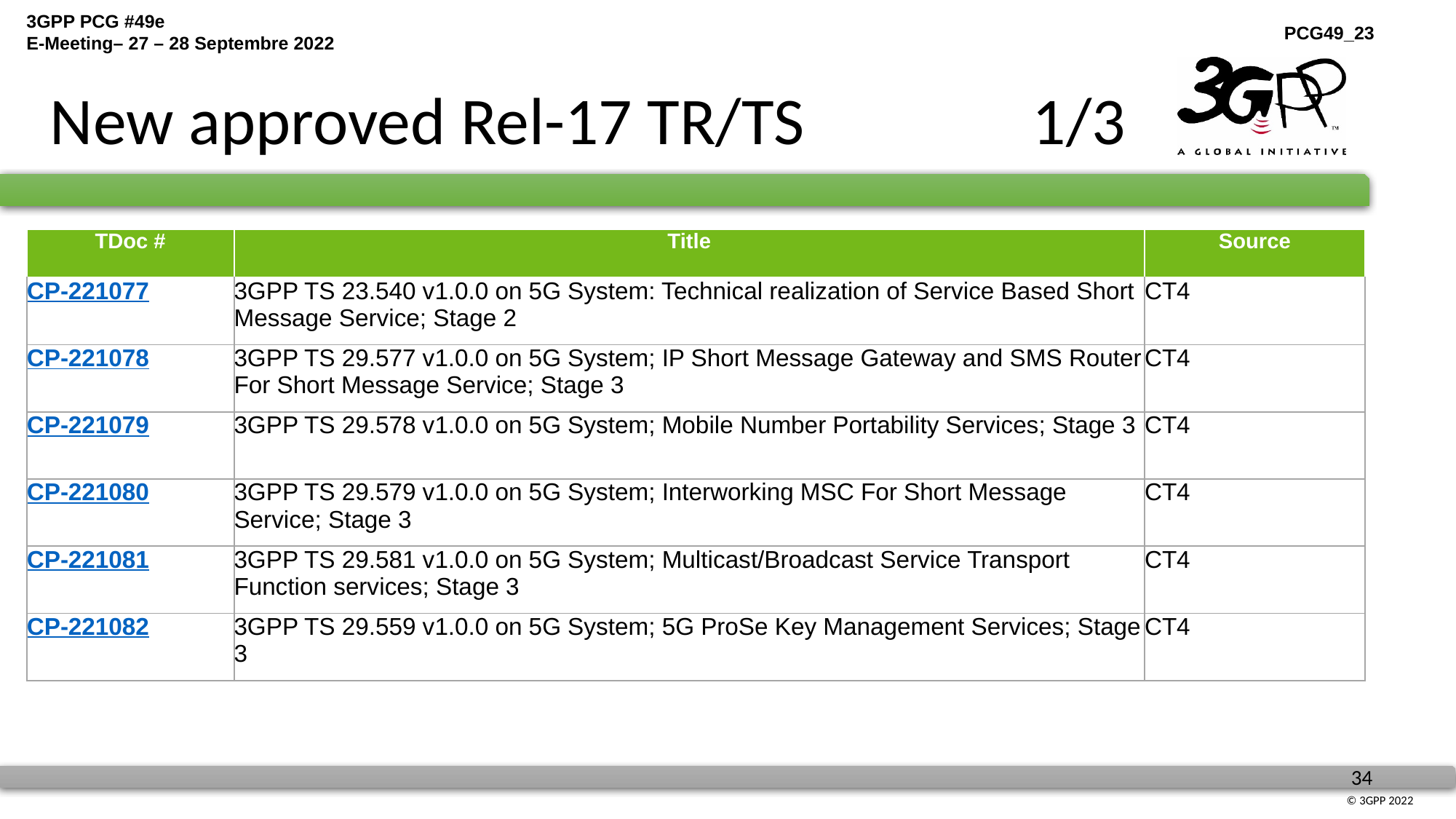

# New approved Rel-17 TR/TS			1/3
| TDoc # | Title | Source |
| --- | --- | --- |
| CP-221077 | 3GPP TS 23.540 v1.0.0 on 5G System: Technical realization of Service Based Short Message Service; Stage 2 | CT4 |
| CP-221078 | 3GPP TS 29.577 v1.0.0 on 5G System; IP Short Message Gateway and SMS Router For Short Message Service; Stage 3 | CT4 |
| CP-221079 | 3GPP TS 29.578 v1.0.0 on 5G System; Mobile Number Portability Services; Stage 3 | CT4 |
| CP-221080 | 3GPP TS 29.579 v1.0.0 on 5G System; Interworking MSC For Short Message Service; Stage 3 | CT4 |
| CP-221081 | 3GPP TS 29.581 v1.0.0 on 5G System; Multicast/Broadcast Service Transport Function services; Stage 3 | CT4 |
| CP-221082 | 3GPP TS 29.559 v1.0.0 on 5G System; 5G ProSe Key Management Services; Stage 3 | CT4 |